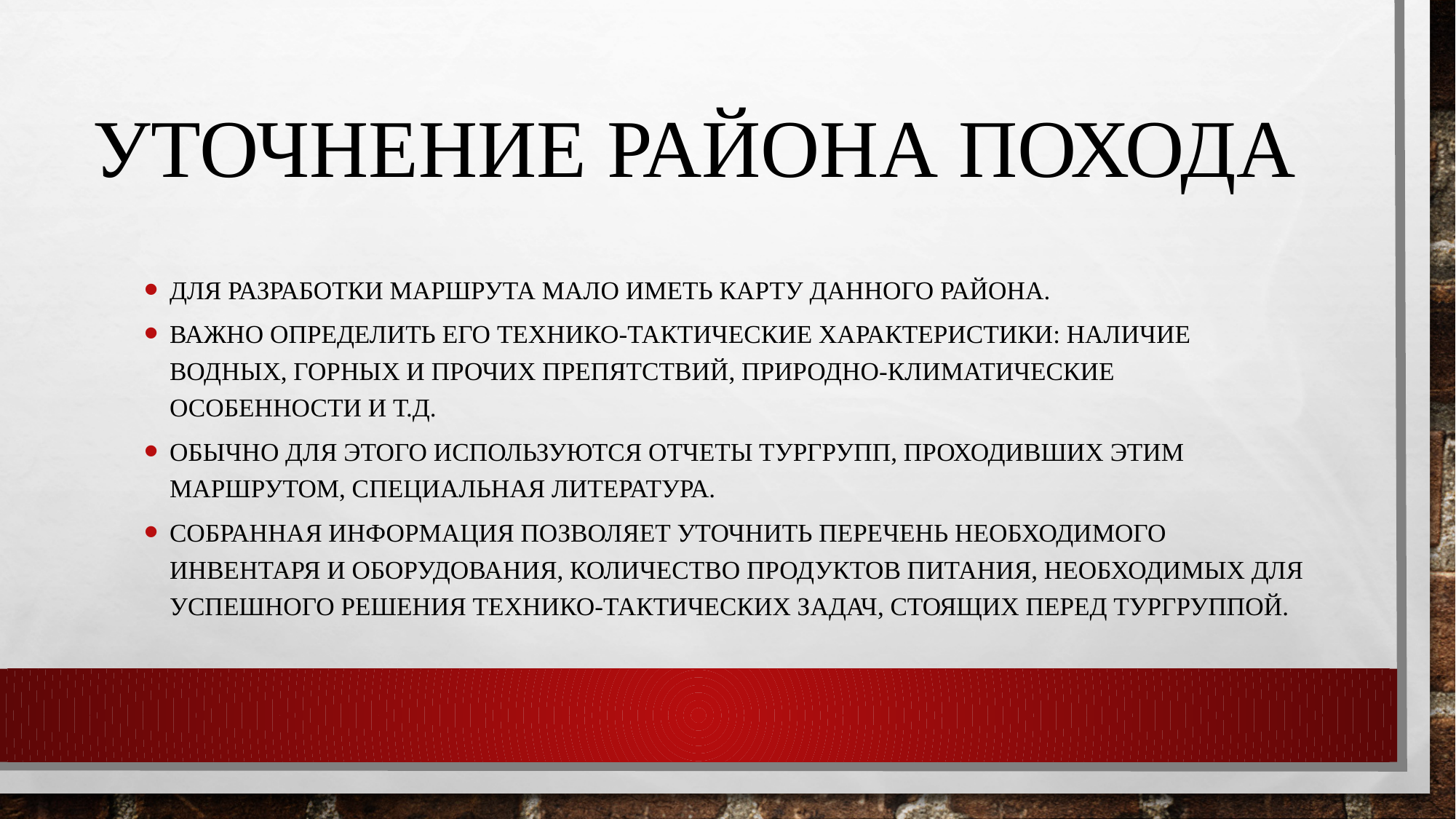

# Уточнение района похода
Для разработки маршрута мало иметь карту данного района.
Важно определить его технико-тактические характеристики: наличие водных, горных и прочих препятствий, природно-климатические особенности и т.д.
Обычно для этого используются отчеты тургрупп, проходивших этим маршрутом, специальная литература.
Собранная информация позволяет уточнить перечень необходимого инвентаря и оборудования, количество продуктов питания, необходимых для успешного решения технико-тактических задач, стоящих перед тургруппой.